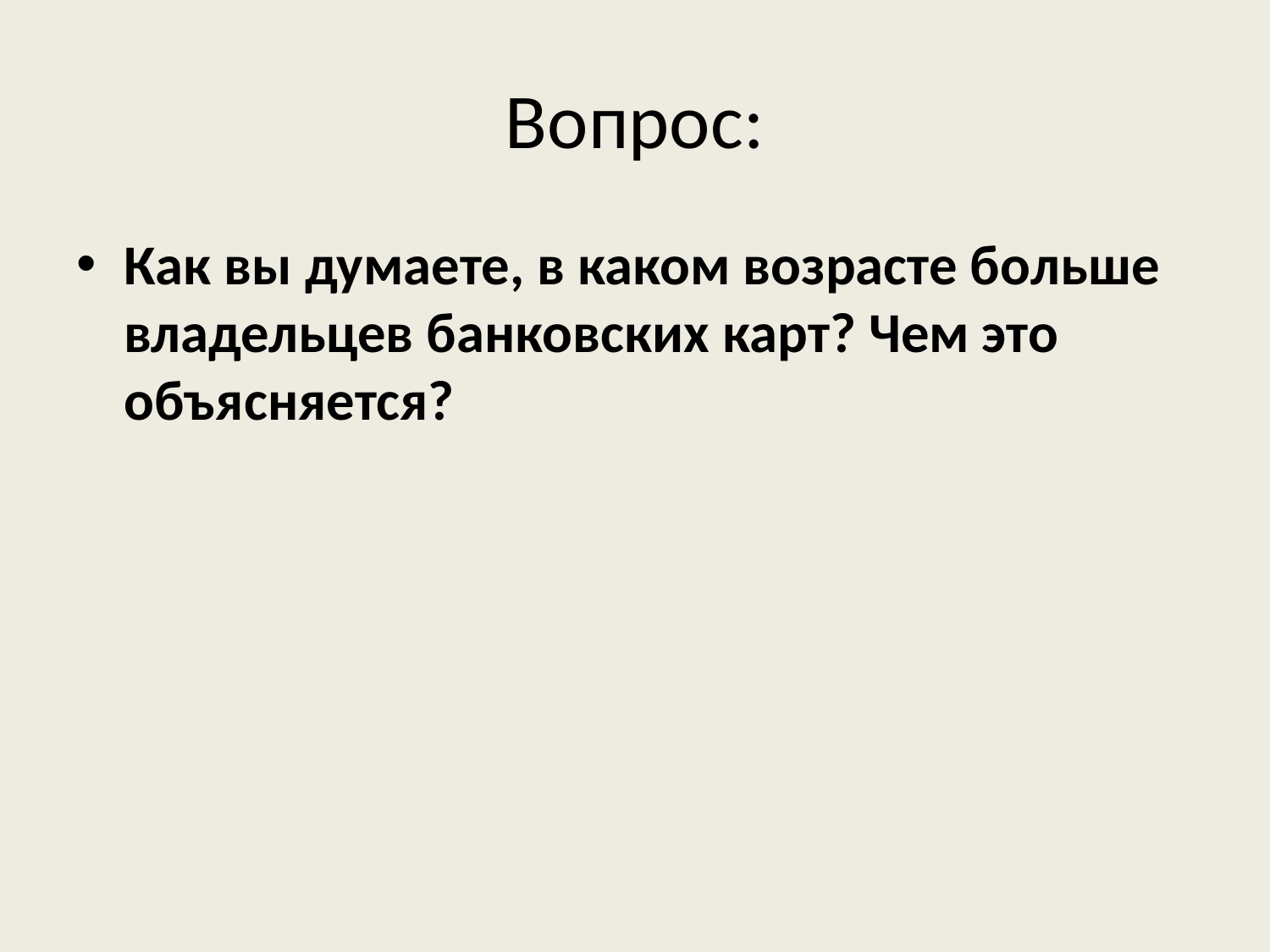

# Вопрос:
Как вы думаете, в каком возрасте больше владельцев банковских карт? Чем это объясняется?